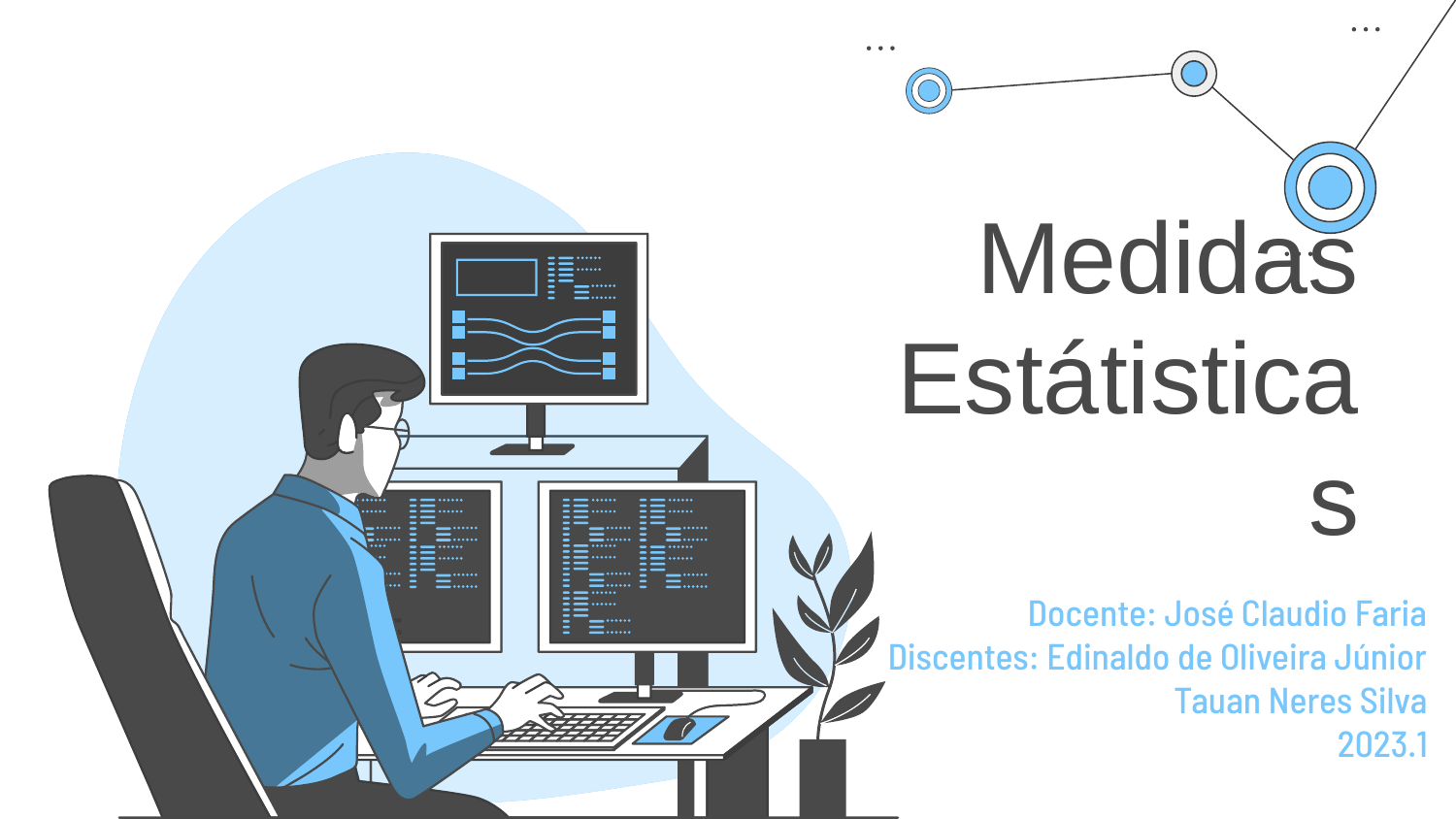

# Medidas Estátisticas

Docente: José Claudio Faria
Discentes: Edinaldo de Oliveira Júnior
Tauan Neres Silva
2023.1